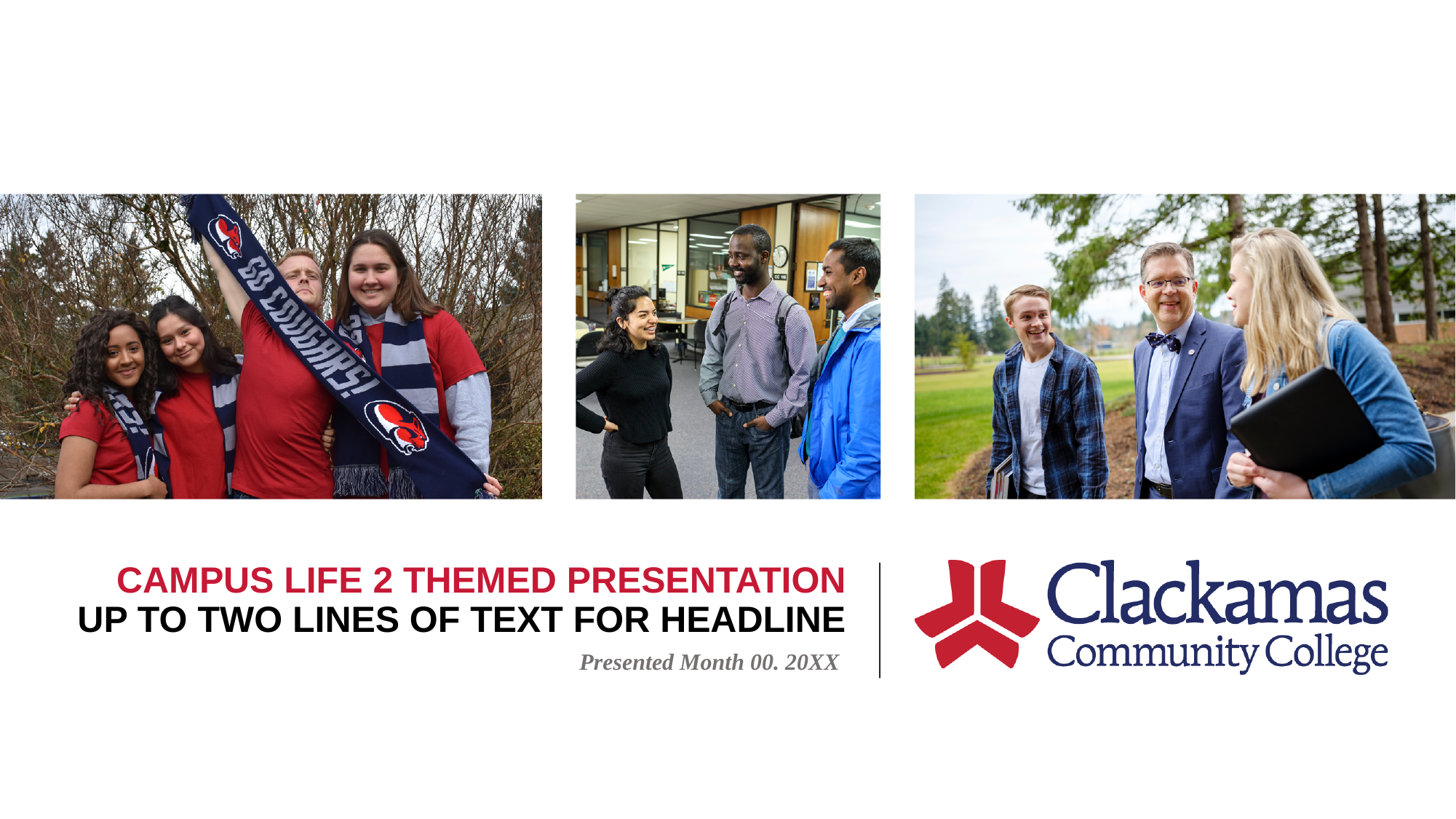

# CAMPUS LIFE 2 THEMED PRESENTATION UP TO TWO LINES OF TEXT FOR HEADLINE
Presented Month 00. 20XX